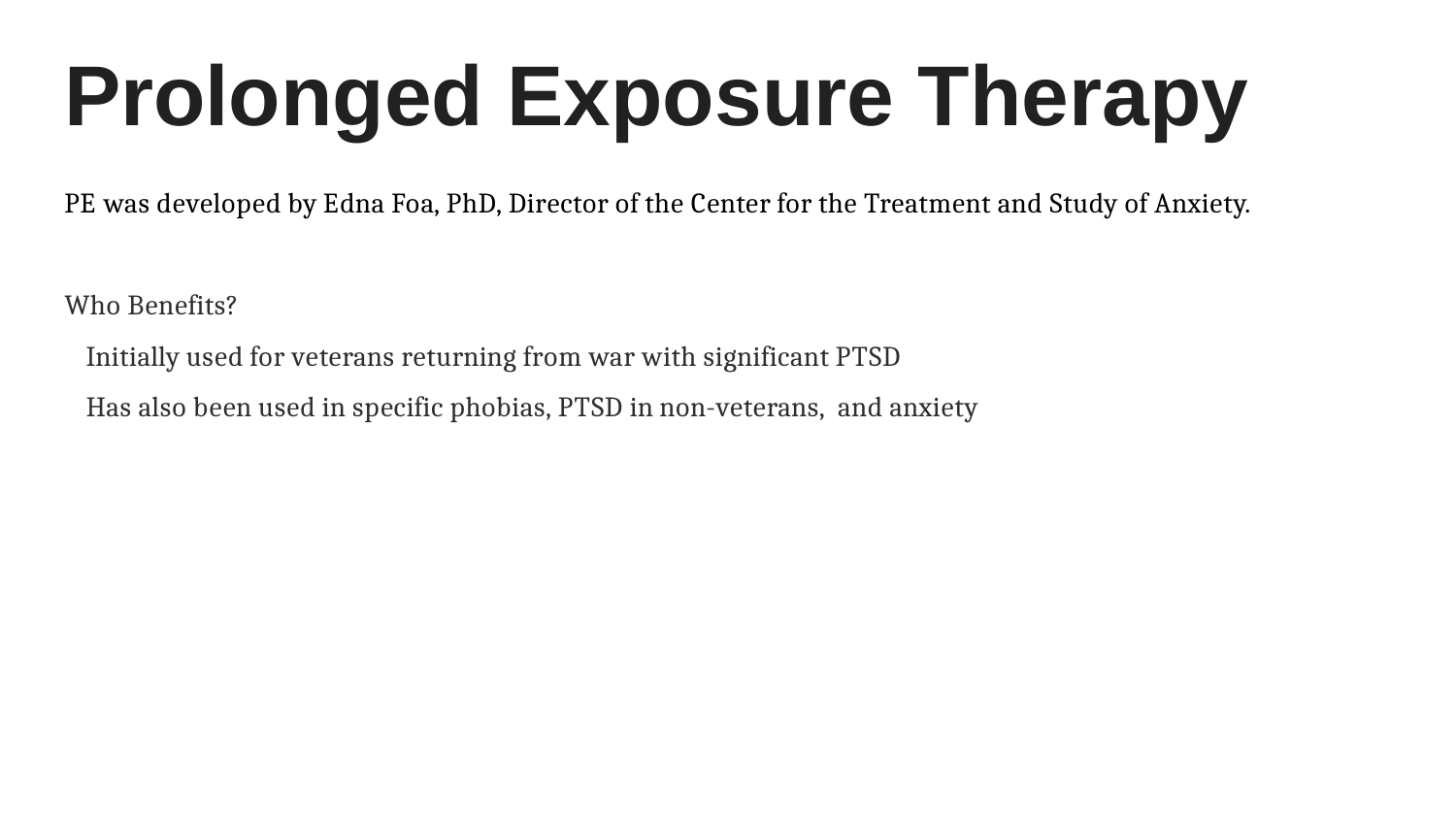

# Prolonged Exposure Therapy
PE was developed by Edna Foa, PhD, Director of the Center for the Treatment and Study of Anxiety.

Who Benefits?
Initially used for veterans returning from war with significant PTSD
Has also been used in specific phobias, PTSD in non-veterans,  and anxiety